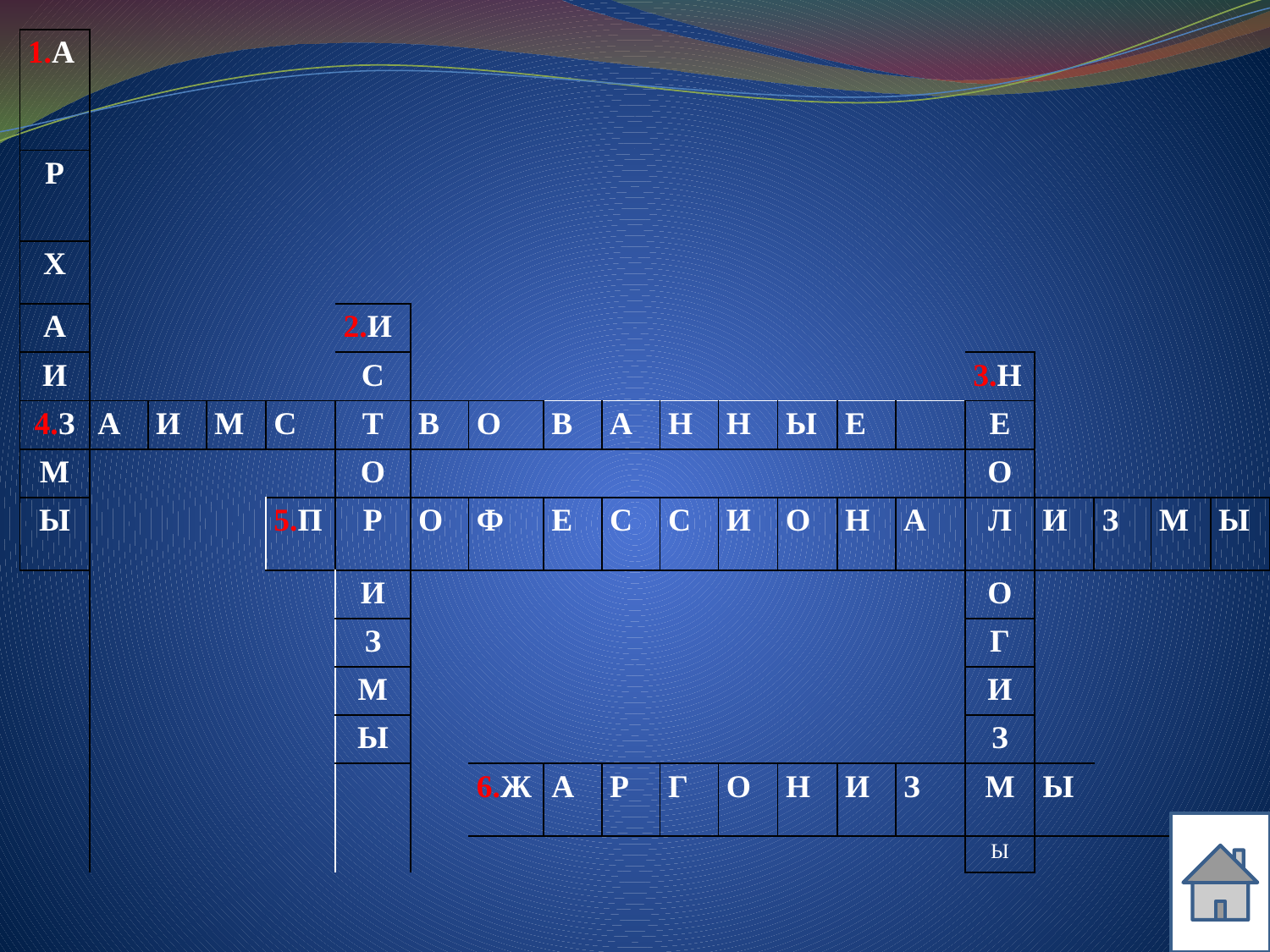

| 1.А |  |  |  |  |  |  |  |  |  |  |  |  |  |  |  |  |  |  |  |
| --- | --- | --- | --- | --- | --- | --- | --- | --- | --- | --- | --- | --- | --- | --- | --- | --- | --- | --- | --- |
| Р |  |  |  |  |  |  |  |  |  |  |  |  |  |  |  |  |  |  |  |
| Х |  |  |  |  |  |  |  |  |  |  |  |  |  |  |  |  |  |  |  |
| А |  |  |  |  | 2.И |  |  |  |  |  |  |  |  |  |  |  |  |  |  |
| И |  |  |  |  | С |  |  |  |  |  |  |  |  |  | 3.Н |  |  |  |  |
| 4.З | А | И | М | С | Т | В | О | В | А | Н | Н | Ы | Е |  | Е |  |  |  |  |
| М |  |  |  |  | О |  |  |  |  |  |  |  |  |  | О |  |  |  |  |
| Ы |  |  |  | 5.П | Р | О | Ф | Е | С | С | И | О | Н | А | Л | И | З | М | Ы |
|  |  |  |  |  | И |  |  |  |  |  |  |  |  |  | О |  |  |  |  |
|  |  |  |  |  | З |  |  |  |  |  |  |  |  |  | Г |  |  |  |  |
|  |  |  |  |  | М |  |  |  |  |  |  |  |  |  | И |  |  |  |  |
|  |  |  |  |  | Ы |  |  |  |  |  |  |  |  |  | З |  |  |  |  |
|  |  |  |  |  |  |  | 6.Ж | А | Р | Г | О | Н | И | З | М | Ы |  |  |  |
|  |  |  |  |  |  |  |  |  |  |  |  |  |  |  | Ы |  |  |  |  |